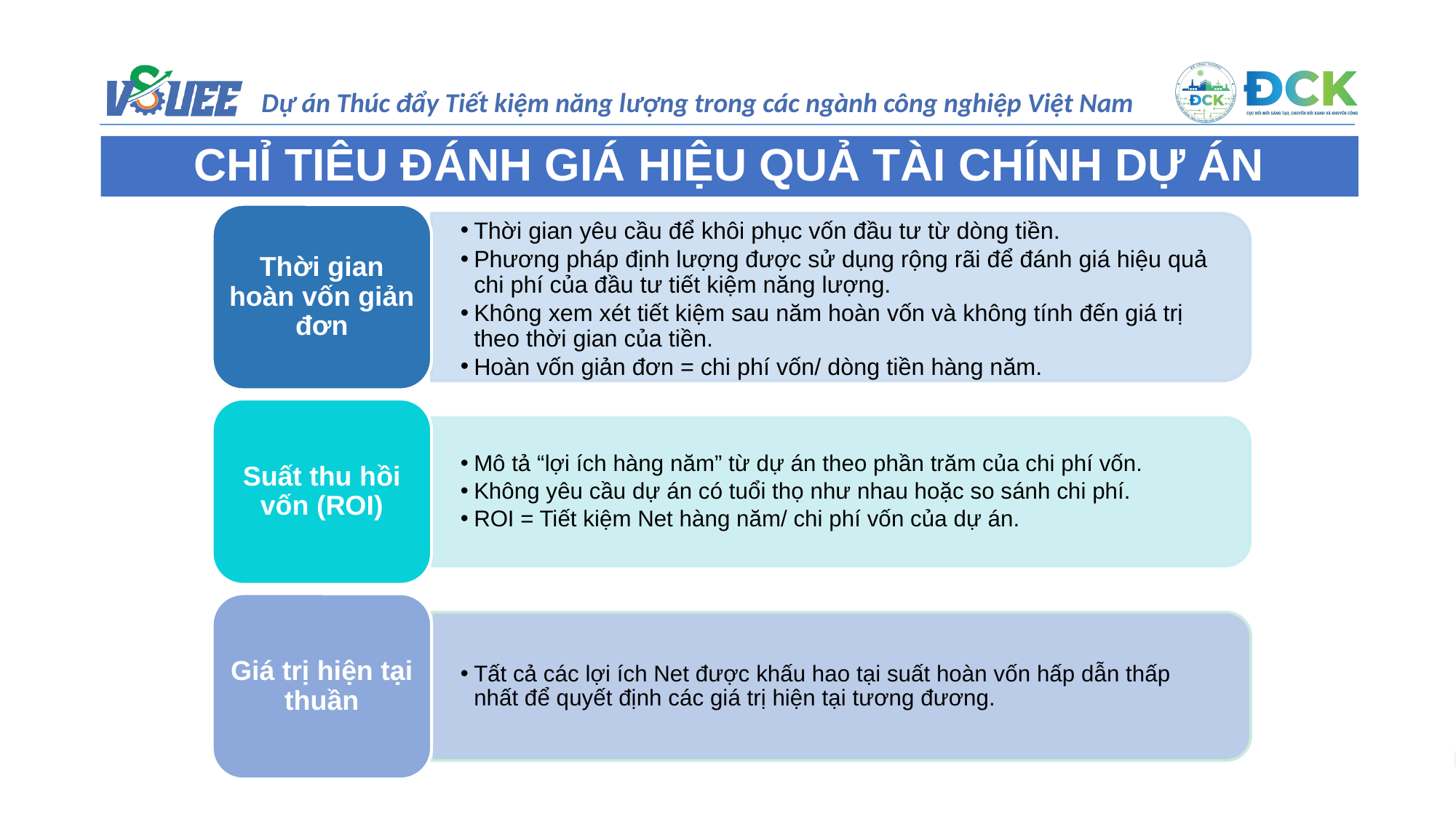

CHỈ TIÊU ĐÁNH GIÁ HIỆU QUẢ TÀI CHÍNH DỰ ÁN

Thời gian hoàn vốn giản đơn
Thời gian yêu cầu để khôi phục vốn đầu tư từ dòng tiền.
Phương pháp định lượng được sử dụng rộng rãi để đánh giá hiệu quả chi phí của đầu tư tiết kiệm năng lượng.
Không xem xét tiết kiệm sau năm hoàn vốn và không tính đến giá trị theo thời gian của tiền.
Hoàn vốn giản đơn = chi phí vốn/ dòng tiền hàng năm.

Suất thu hồi vốn (ROI)
Mô tả “lợi ích hàng năm” từ dự án theo phần trăm của chi phí vốn.
Không yêu cầu dự án có tuổi thọ như nhau hoặc so sánh chi phí.
ROI = Tiết kiệm Net hàng năm/ chi phí vốn của dự án.

Giá trị hiện tại thuần
Tất cả các lợi ích Net được khấu hao tại suất hoàn vốn hấp dẫn thấp nhất để quyết định các giá trị hiện tại tương đương.